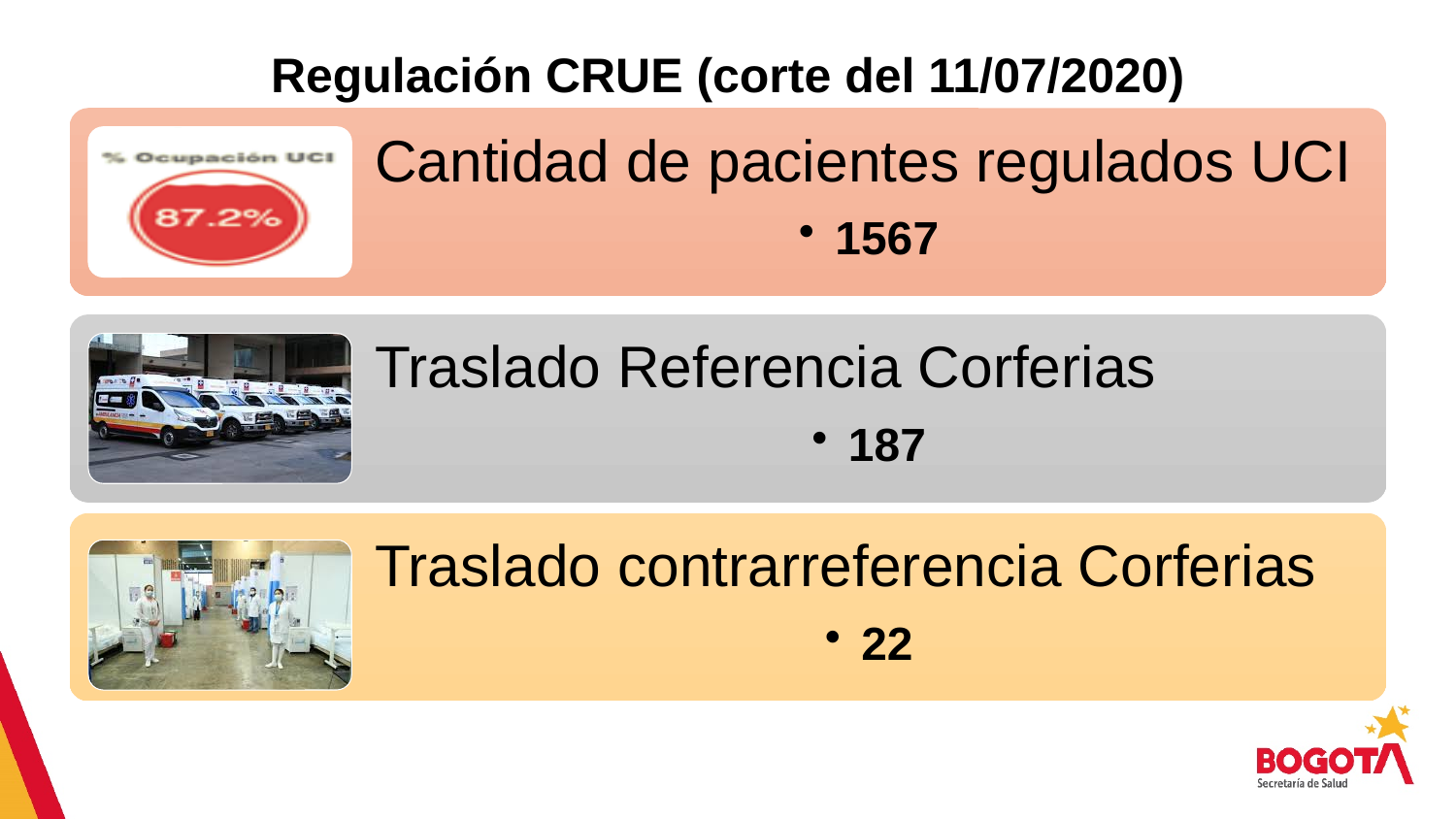

# Regulación CRUE (corte del 11/07/2020)
Cantidad de pacientes regulados UCI
1567
Traslado Referencia Corferias
187
Traslado contrarreferencia Corferias
22